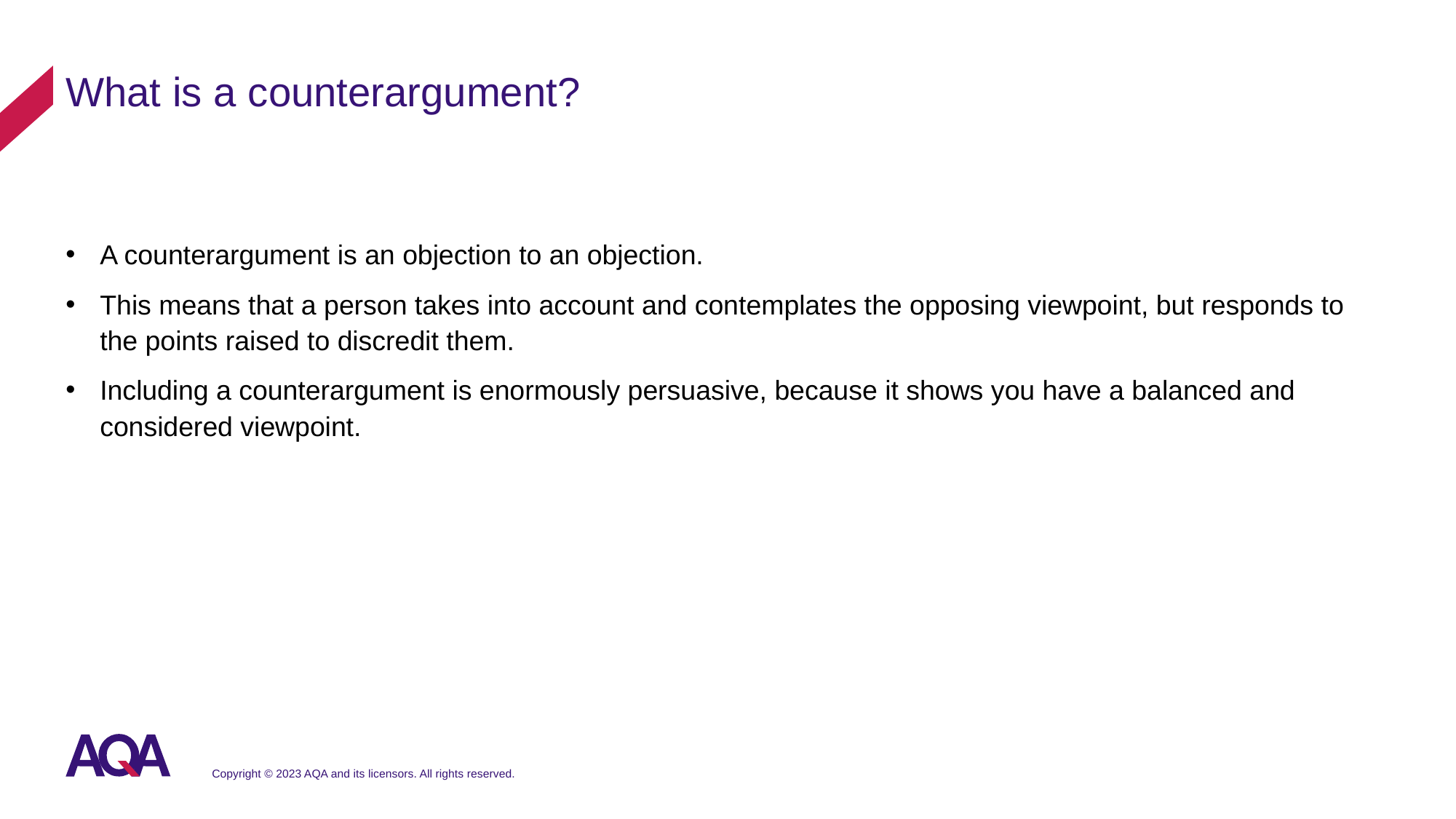

# What is a counterargument?
A counterargument is an objection to an objection.
This means that a person takes into account and contemplates the opposing viewpoint, but responds to the points raised to discredit them.
Including a counterargument is enormously persuasive, because it shows you have a balanced and considered viewpoint.

Copyright © 2023 AQA and its licensors. All rights reserved.